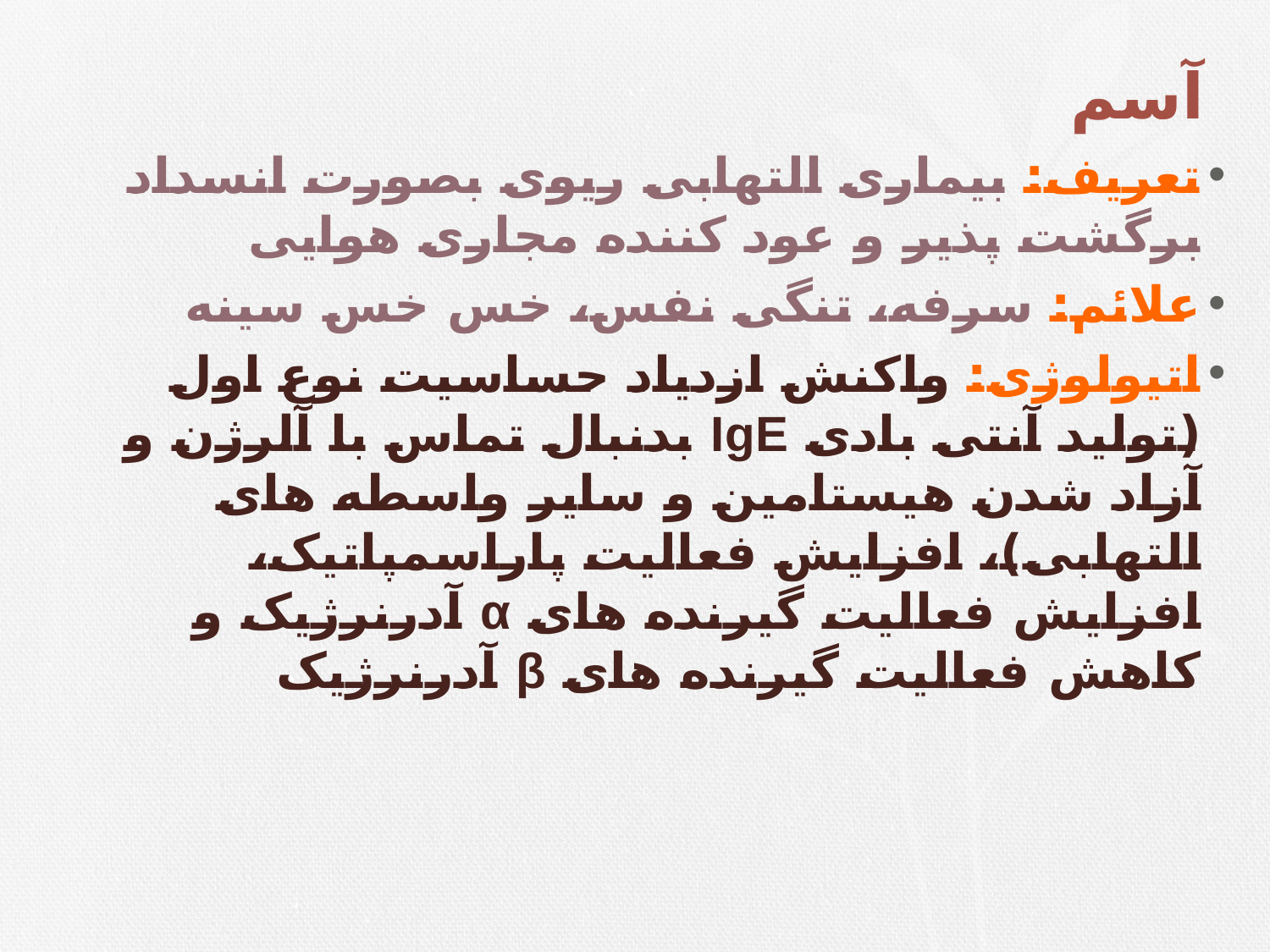

# آسم
تعریف: بیماری التهابی ریوی بصورت انسداد برگشت پذیر و عود کننده مجاری هوایی
علائم: سرفه، تنگی نفس، خس خس سینه
اتیولوژی: واکنش ازدیاد حساسیت نوع اول (تولید آنتی بادی IgE بدنبال تماس با آلرژن و آزاد شدن هیستامین و سایر واسطه های التهابی)، افزایش فعالیت پاراسمپاتیک، افزایش فعالیت گیرنده های α آدرنرژیک و کاهش فعالیت گیرنده های β آدرنرژیک